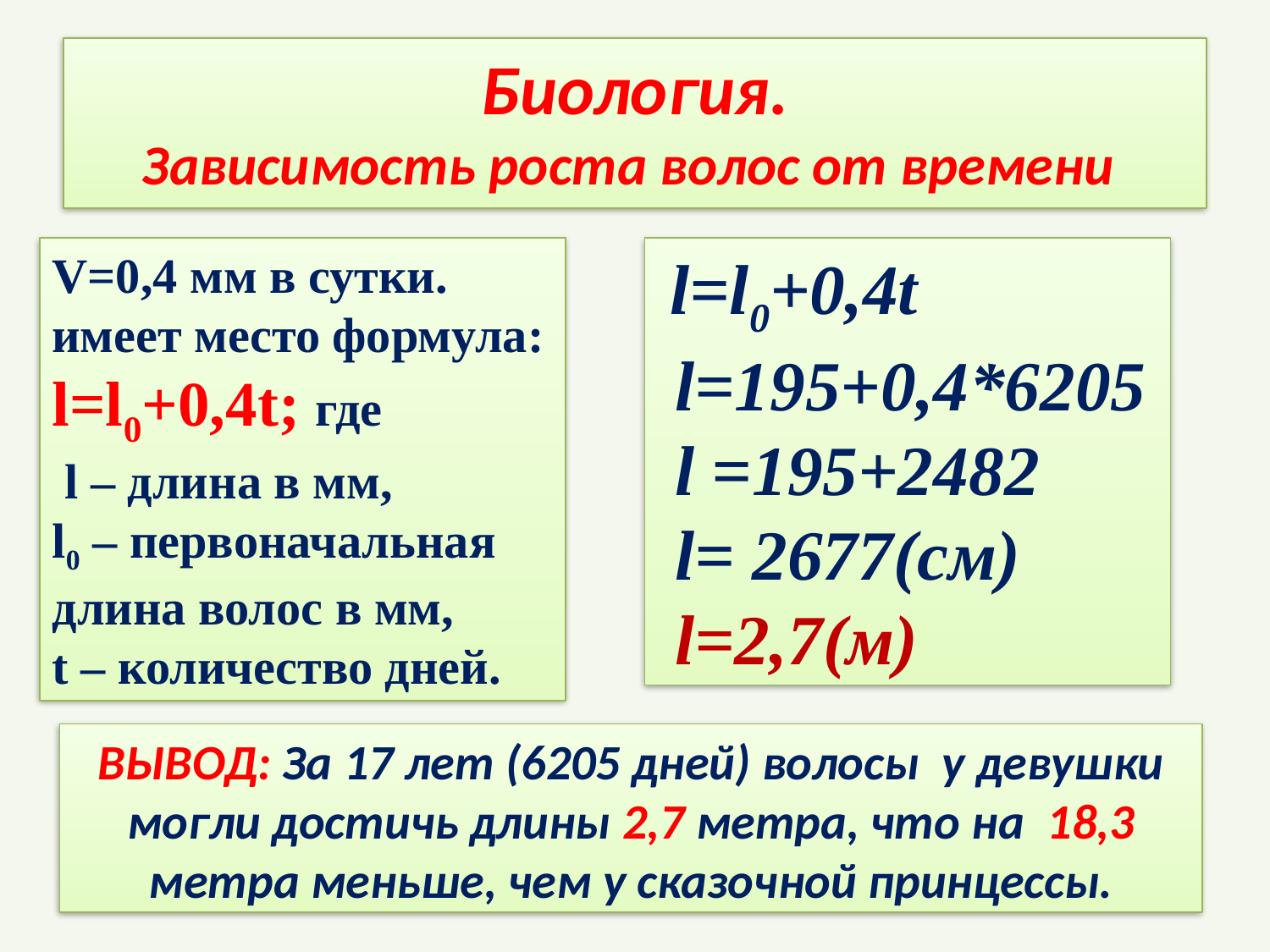

Биология.
Зависимость роста волос от времени
 l=l0+0,4t
 l=195+0,4*6205
 l =195+2482
 l= 2677(cм)
 l=2,7(м)
V=0,4 мм в сутки.
имеет место формула: l=l0+0,4t; где
 l – длина в мм,
l0 – первоначальная длина волос в мм,
t – количество дней.
ВЫВОД: За 17 лет (6205 дней) волосы  у девушки могли достичь длины 2,7 метра, что на  18,3 метра меньше, чем у сказочной принцессы.